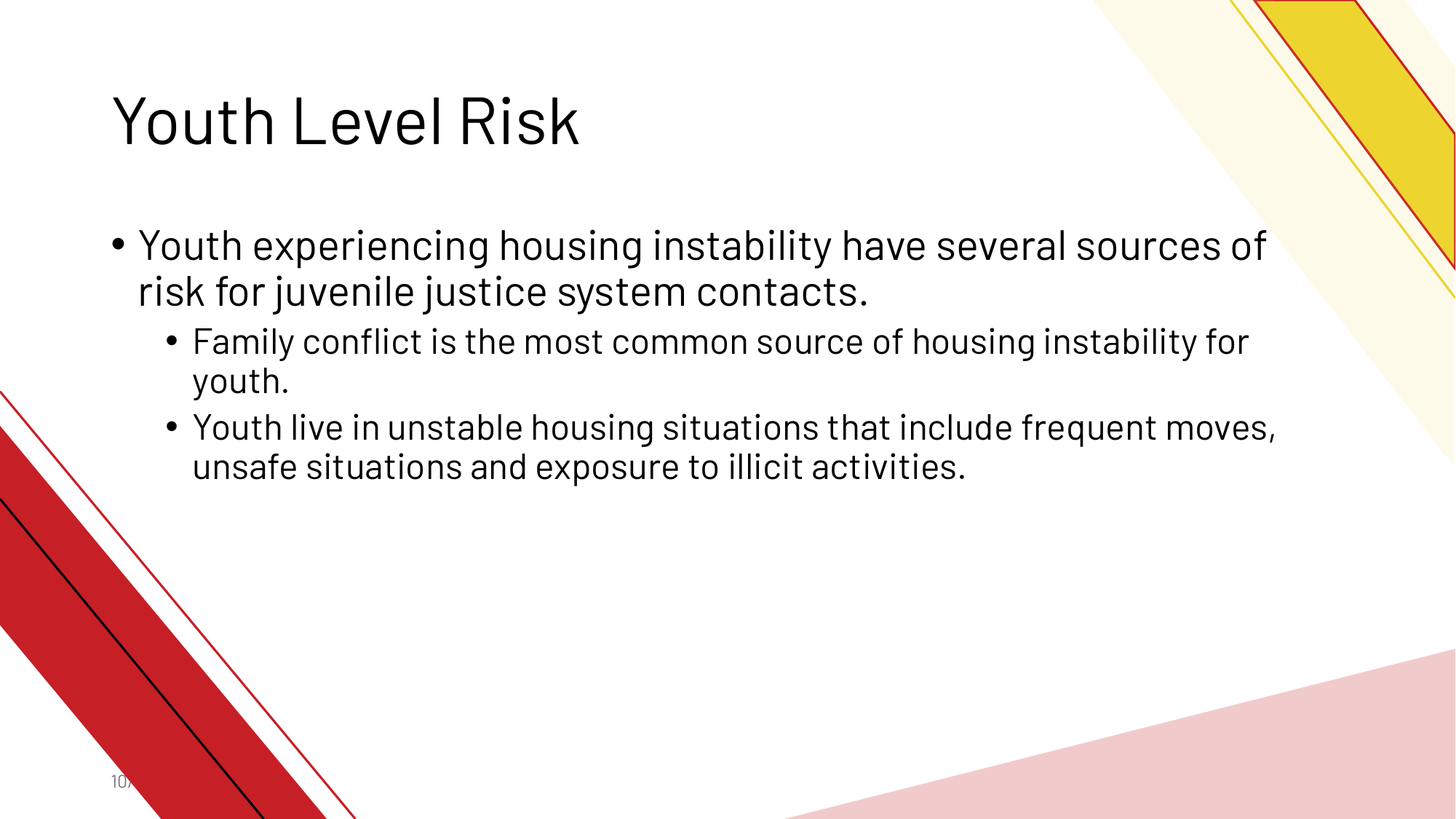

# Youth Level Risk
Youth experiencing housing instability have several sources of risk for juvenile justice system contacts.
Family conflict is the most common source of housing instability for youth.
Youth live in unstable housing situations that include frequent moves, unsafe situations and exposure to illicit activities.